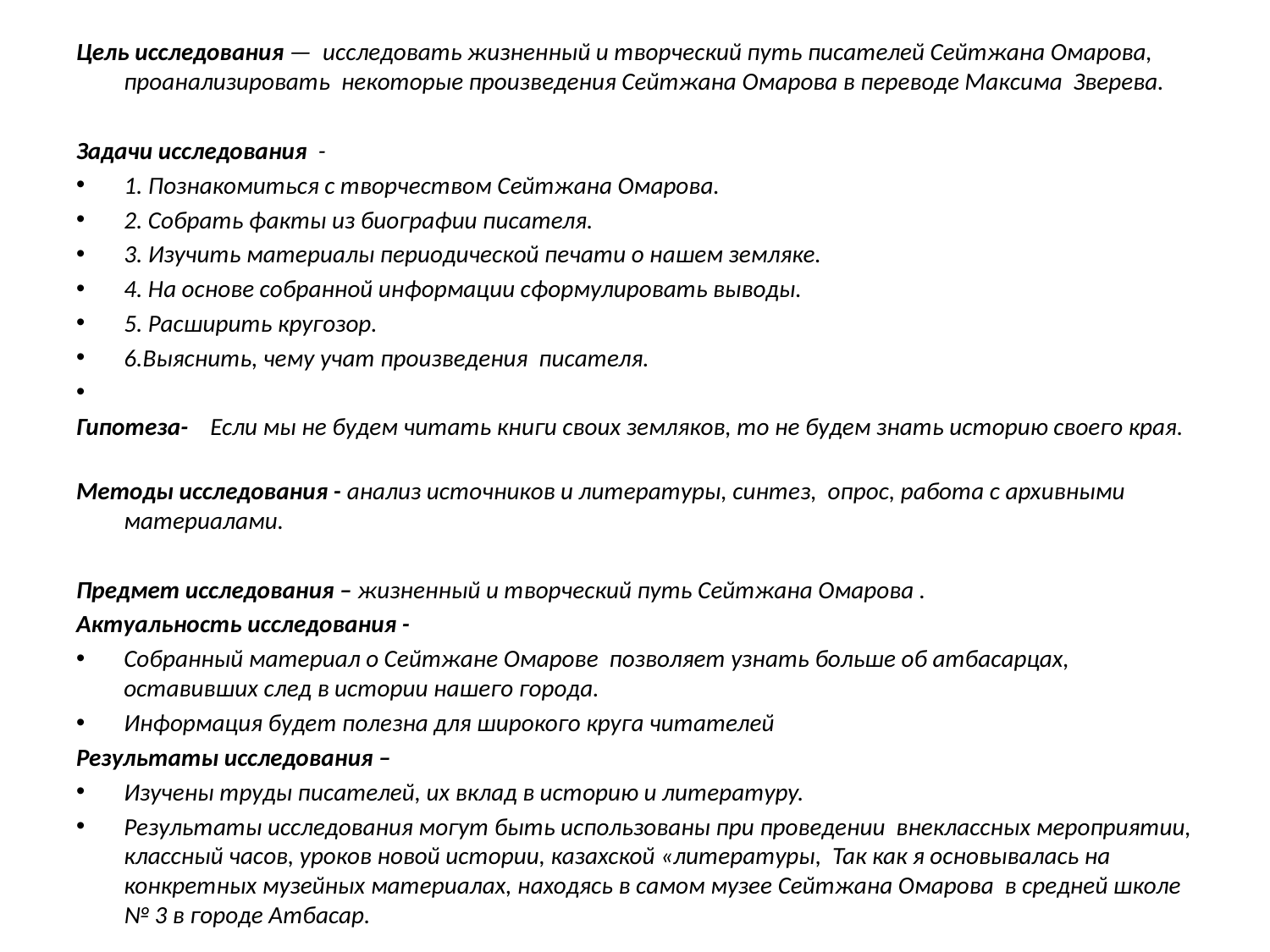

Цель исследования —  исследовать жизненный и творческий путь писателей Сейтжана Омарова, проанализировать  некоторые произведения Сейтжана Омарова в переводе Максима  Зверева.

Задачи исследования  -
1. Познакомиться с творчеством Сейтжана Омарова.
2. Собрать факты из биографии писателя.
3. Изучить материалы периодической печати о нашем земляке.
4. На основе собранной информации сформулировать выводы.
5. Расширить кругозор.
6.Выяснить, чему учат произведения  писателя.

Гипотеза-    Если мы не будем читать книги своих земляков, то не будем знать историю своего края.
Методы исследования - анализ источников и литературы, синтез,  опрос, работа с архивными материалами.

Предмет исследования – жизненный и творческий путь Сейтжана Омарова .
Актуальность исследования -
Собранный материал о Сейтжане Омарове  позволяет узнать больше об атбасарцах, оставивших след в истории нашего города.
Информация будет полезна для широкого круга читателей
Результаты исследования –
Изучены труды писателей, их вклад в историю и литературу.
Результаты исследования могут быть использованы при проведении  внеклассных мероприятии, классный часов, уроков новой истории, казахской «литературы,  Так как я основывалась на конкретных музейных материалах, находясь в самом музее Сейтжана Омарова  в средней школе № 3 в городе Атбасар.